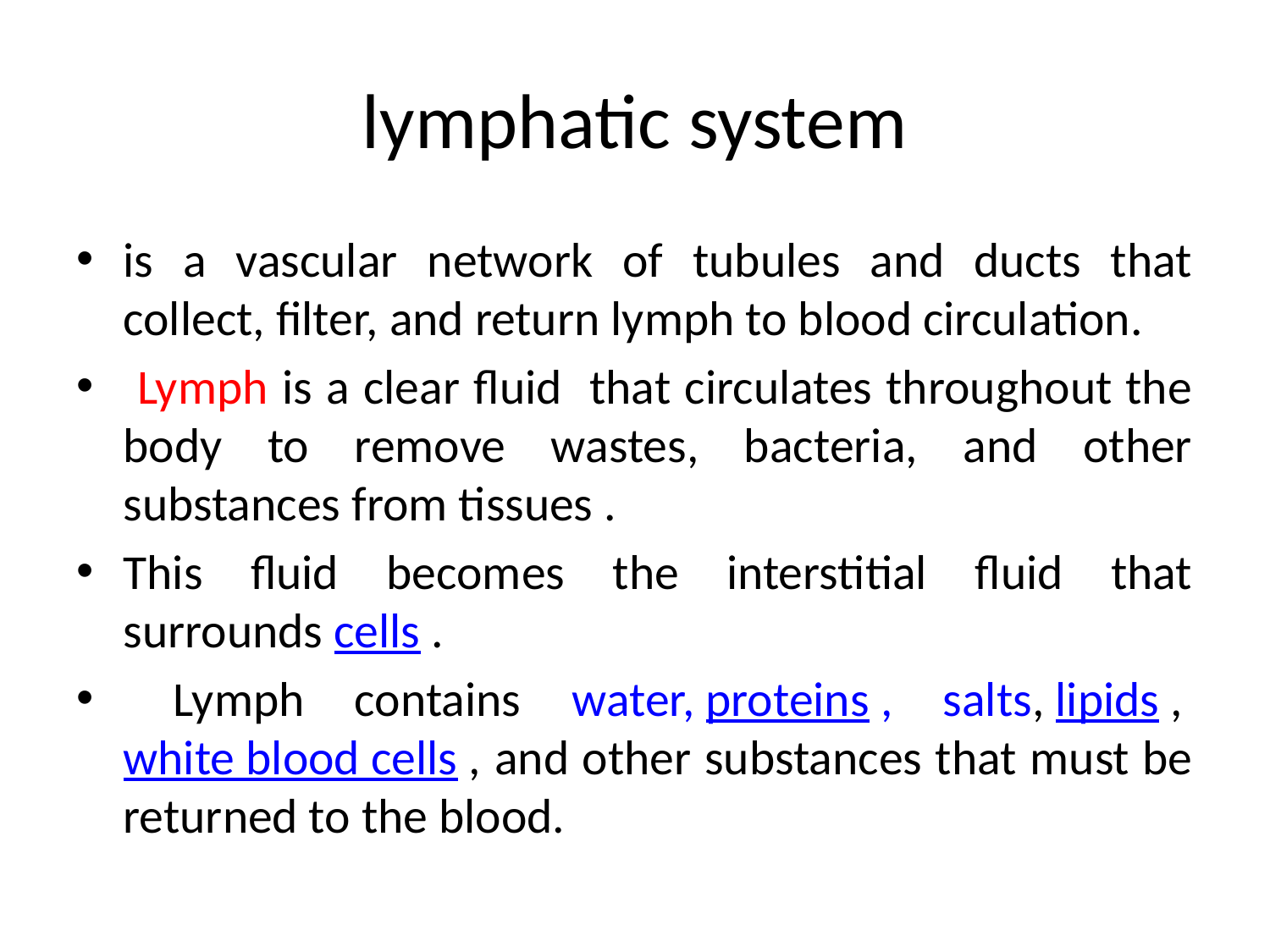

# lymphatic system
is a vascular network of tubules and ducts that collect, filter, and return lymph to blood circulation.
 Lymph is a clear fluid  that circulates throughout the body to remove wastes, bacteria, and other substances from tissues .
This fluid becomes the interstitial fluid that surrounds cells .
 Lymph contains water, proteins , salts, lipids , white blood cells , and other substances that must be returned to the blood.